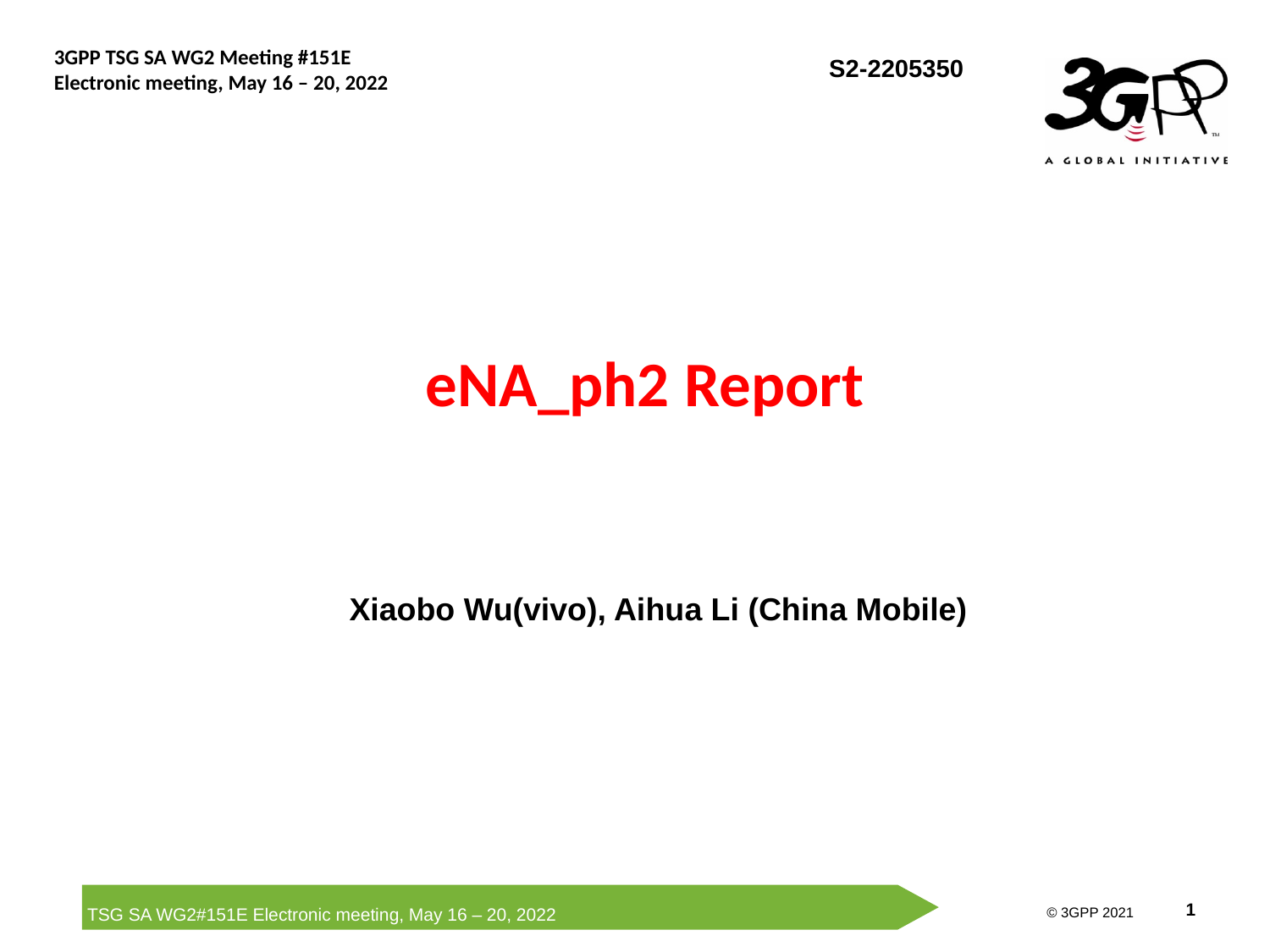

# eNA_ph2 Report
Xiaobo Wu(vivo), Aihua Li (China Mobile)